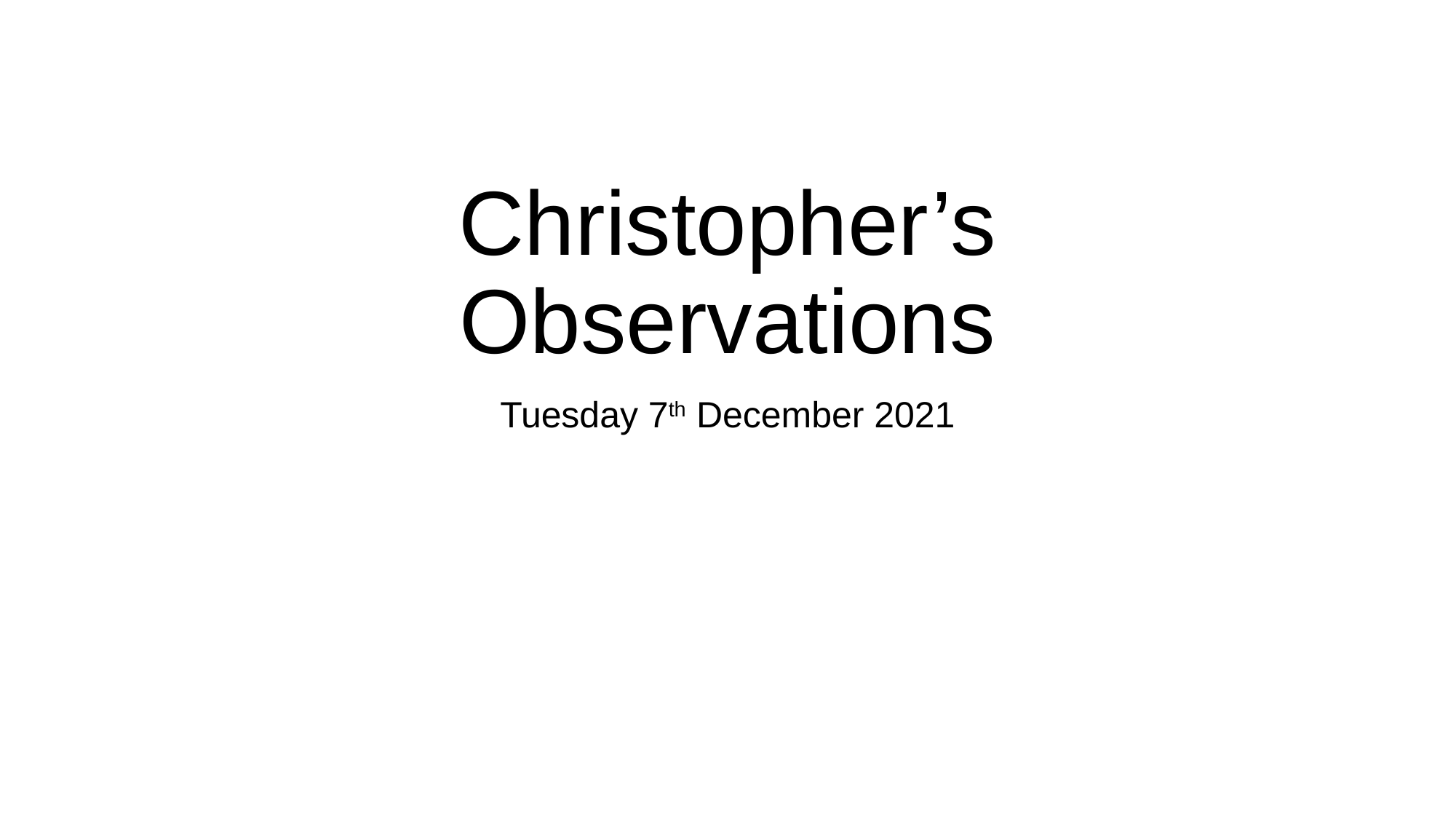

# Christopher’s Observations
Tuesday 7th December 2021